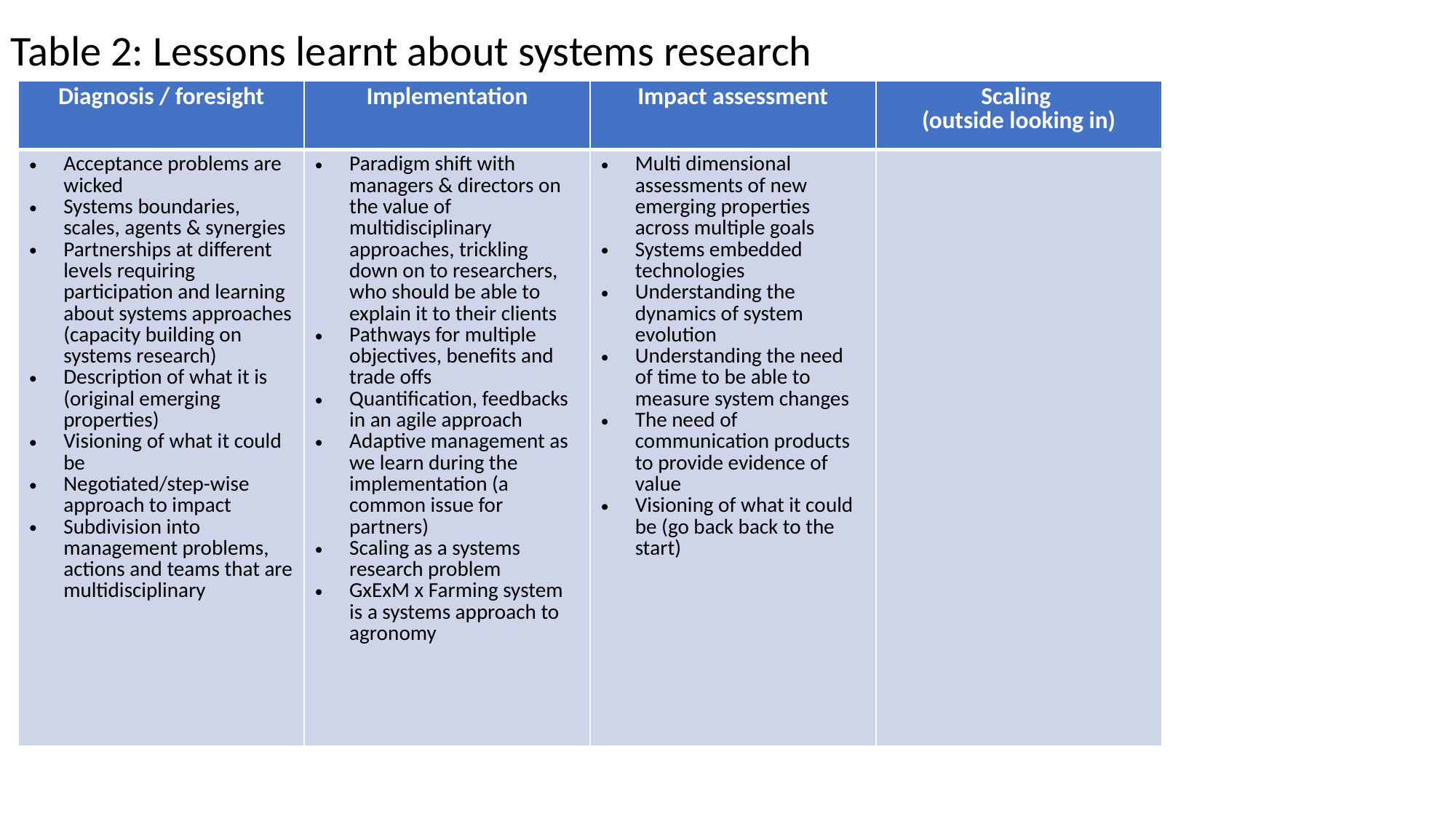

Table 2: Lessons learnt about systems research
| Diagnosis / foresight | Implementation | Impact assessment | Scaling (outside looking in) |
| --- | --- | --- | --- |
| Acceptance problems are wicked Systems boundaries, scales, agents & synergies Partnerships at different levels requiring participation and learning about systems approaches (capacity building on systems research) Description of what it is (original emerging properties) Visioning of what it could be Negotiated/step-wise approach to impact Subdivision into management problems, actions and teams that are multidisciplinary | Paradigm shift with managers & directors on the value of multidisciplinary approaches, trickling down on to researchers, who should be able to explain it to their clients Pathways for multiple objectives, benefits and trade offs Quantification, feedbacks in an agile approach Adaptive management as we learn during the implementation (a common issue for partners) Scaling as a systems research problem GxExM x Farming system is a systems approach to agronomy | Multi dimensional assessments of new emerging properties across multiple goals Systems embedded technologies Understanding the dynamics of system evolution Understanding the need of time to be able to measure system changes The need of communication products to provide evidence of value Visioning of what it could be (go back back to the start) |  |